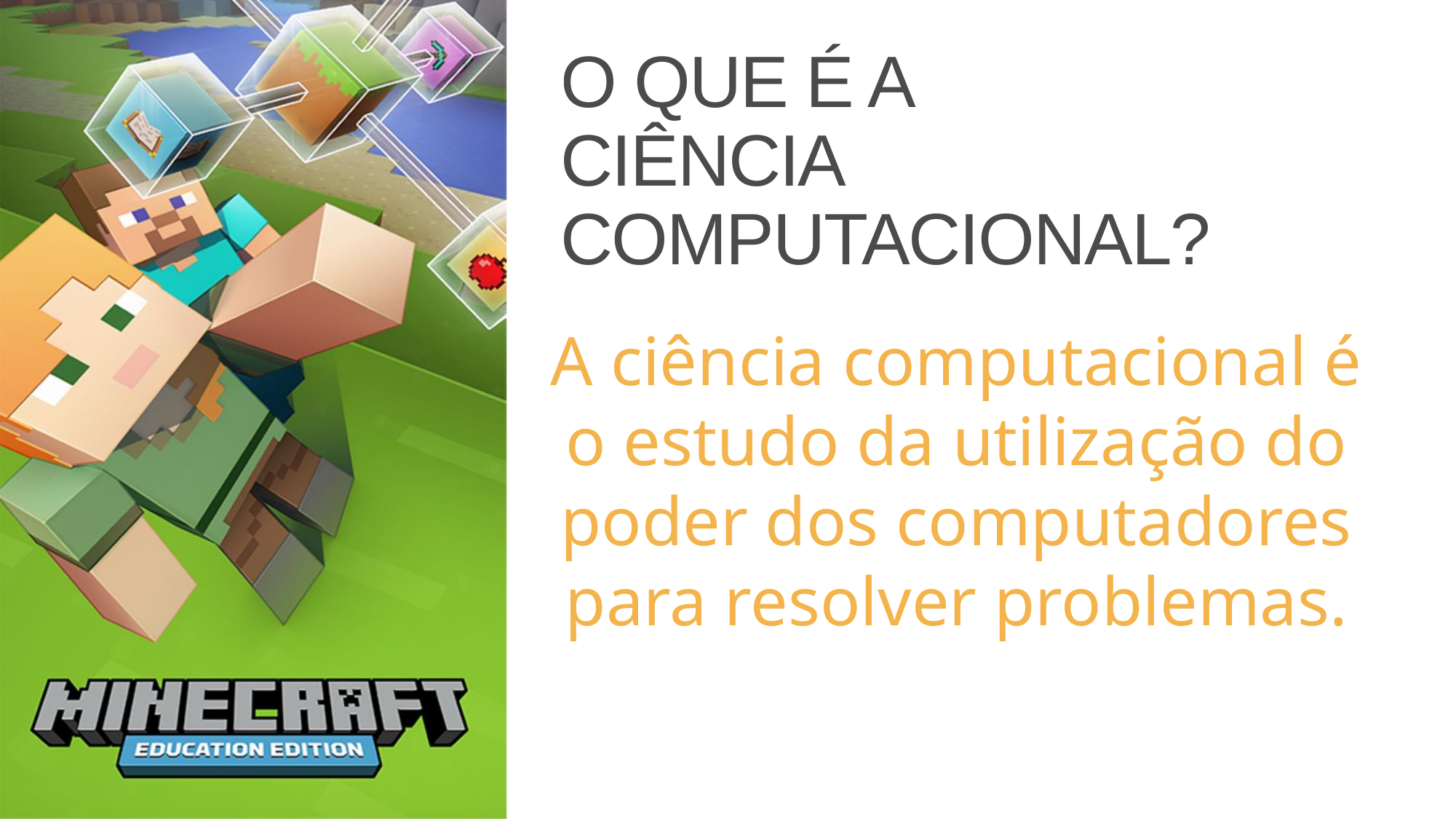

# O que é a ciência computacional?
A ciência computacional é o estudo da utilização do poder dos computadores para resolver problemas.